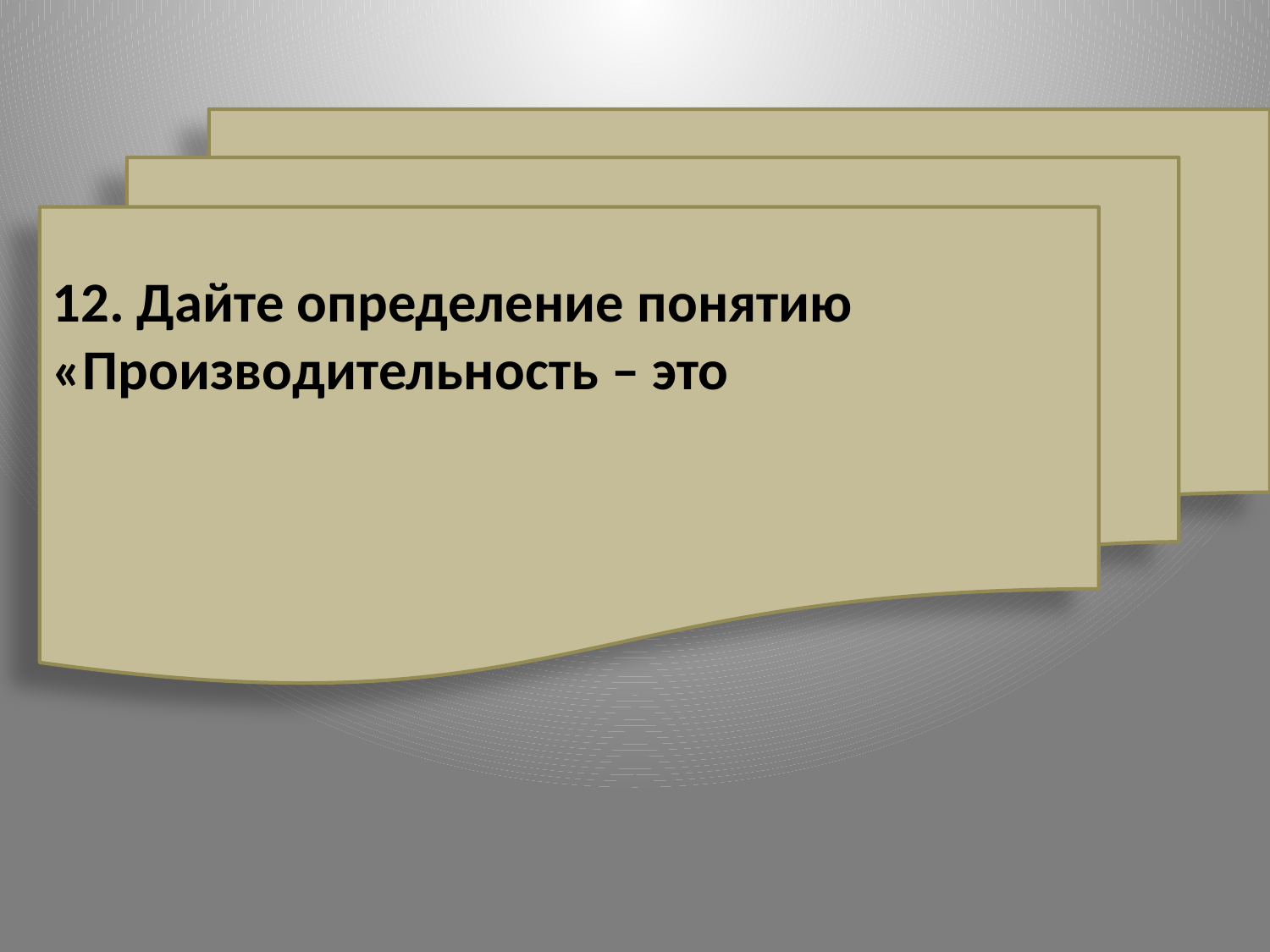

12. Дайте определение понятию «Производительность – это